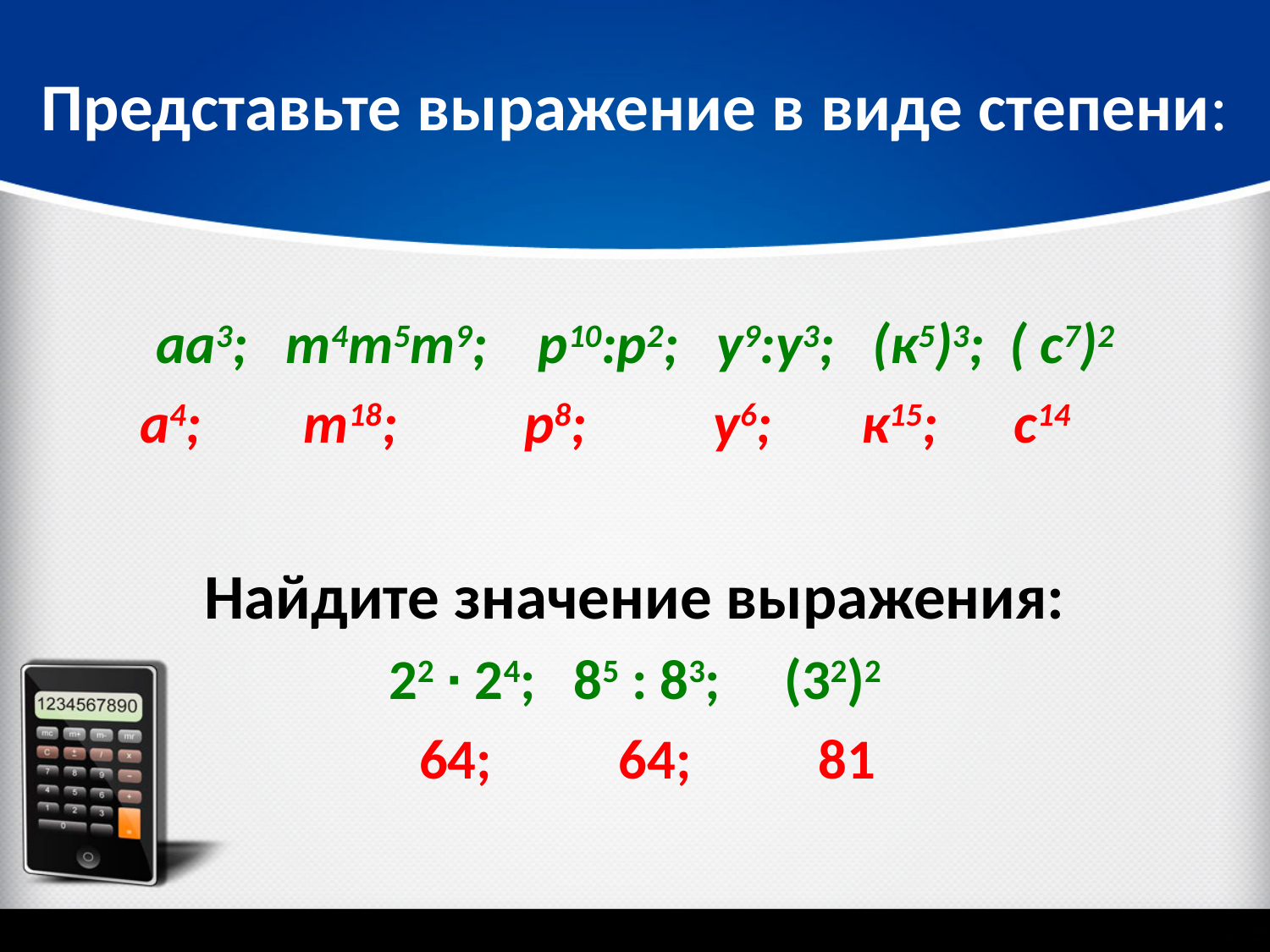

# Представьте выражение в виде степени:

аа3;   т4т5т9;    р10:р2;   у9:у3;   (к5)3;  ( с7)2
     а4;        т18;          р8;          у6;       к15;      с14

Найдите значение выражения:
22 ∙ 24;   85 : 83;     (32)2
                           64;          64;          81